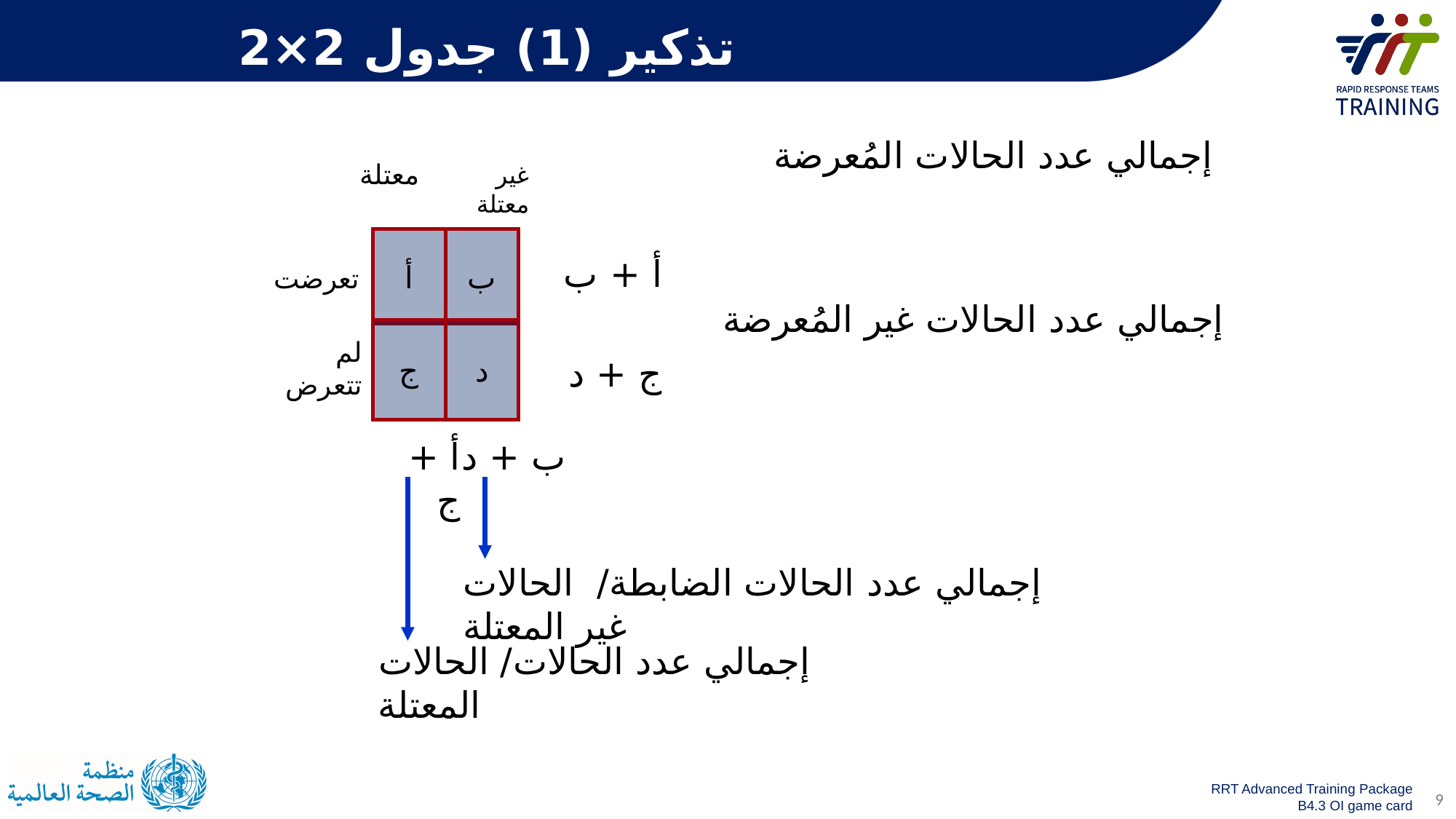

تذكير (1) جدول 2×2
إجمالي عدد الحالات المُعرضة
معتلة
غير معتلة

أ

ب
تعرضت

ج

د
لم تتعرض
أ + ب
إجمالي عدد الحالات غير المُعرضة
ج + د
أ + ج
ب + د

إجمالي عدد الحالات الضابطة/  الحالات غير المعتلة
إجمالي عدد الحالات/ الحالات المعتلة